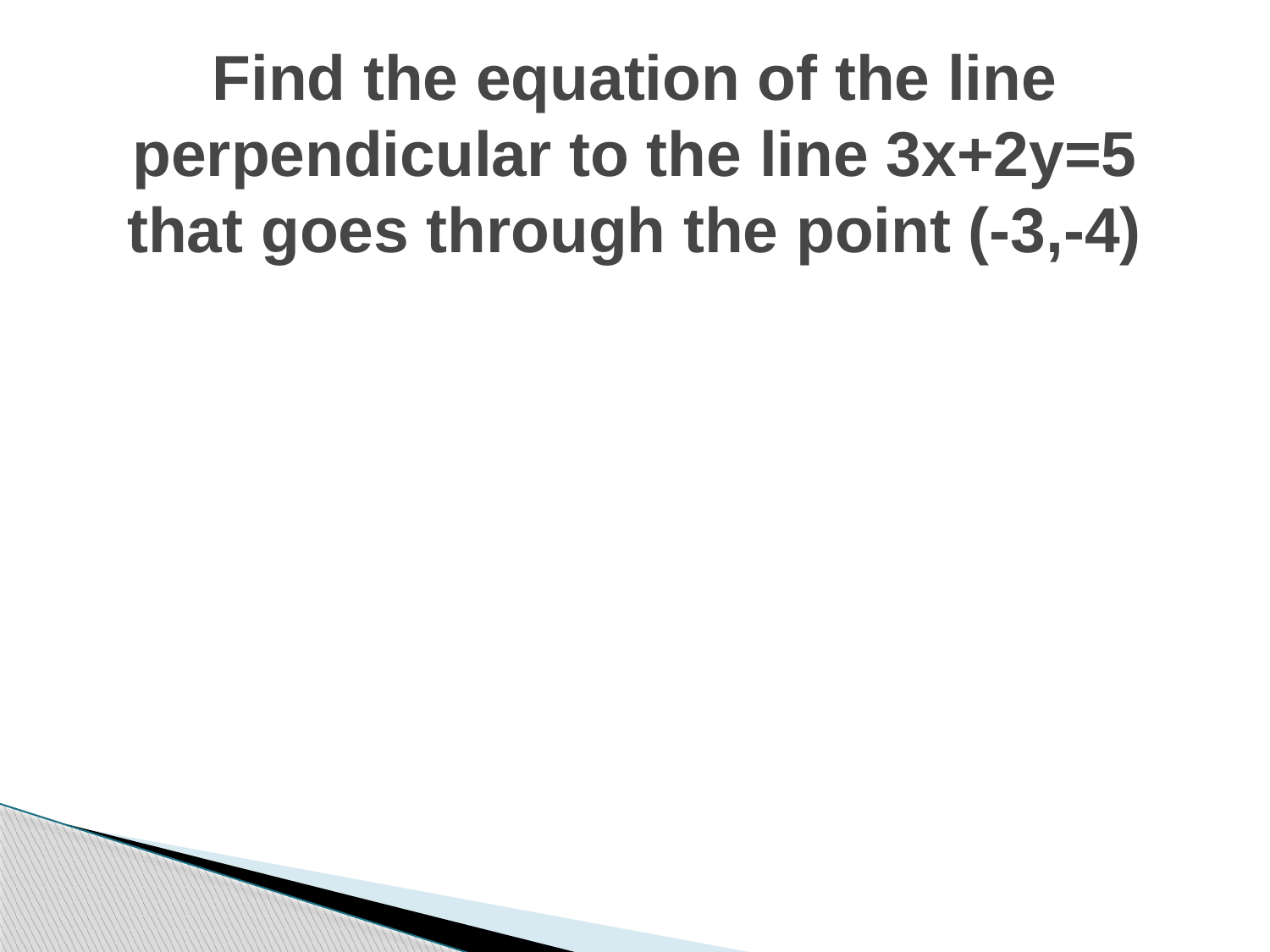

# Find the equation of the line perpendicular to the line 3x+2y=5 that goes through the point (-3,-4)